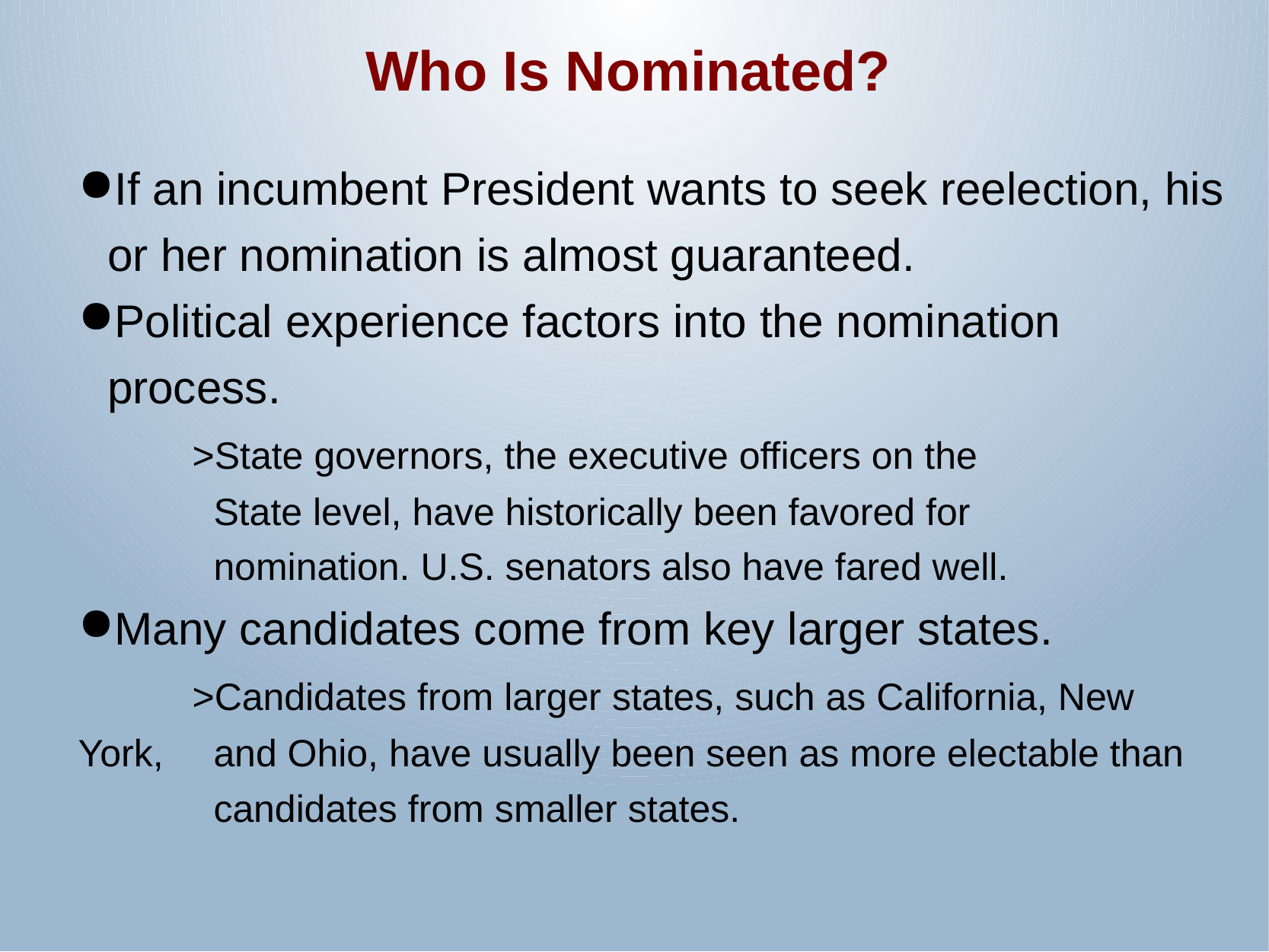

# Who Is Nominated?
If an incumbent President wants to seek reelection, his or her nomination is almost guaranteed.
Political experience factors into the nomination process.
	>State governors, the executive officers on the
	  State level, have historically been favored for 	  	  	 	  nomination. U.S. senators also have fared well.
Many candidates come from key larger states.
	>Candidates from larger states, such as California, New York, 	  and Ohio, have usually been seen as more electable than 	  	  candidates from smaller states.